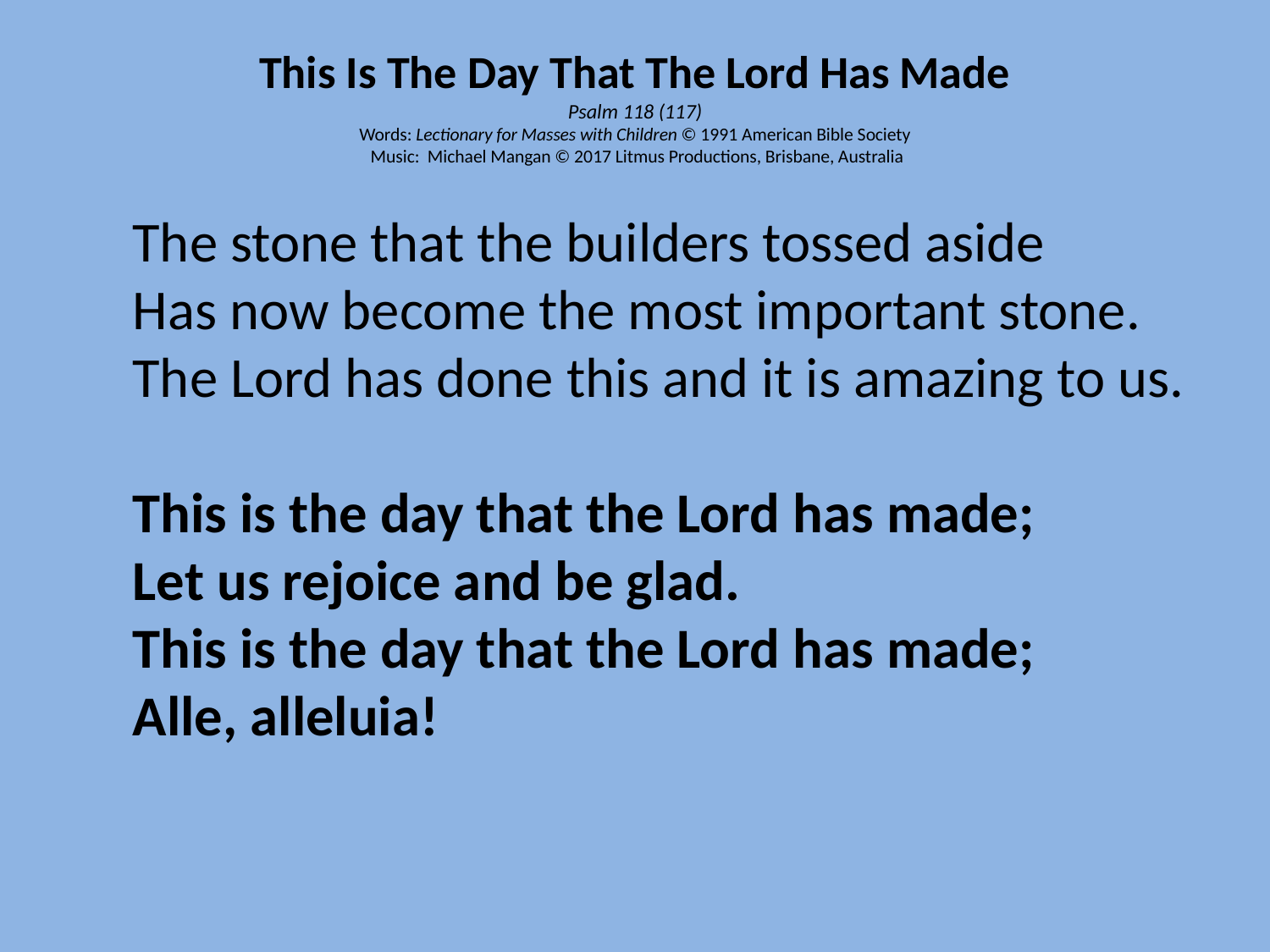

# This Is The Day That The Lord Has Made Psalm 118 (117) Words: Lectionary for Masses with Children © 1991 American Bible Society Music:  Michael Mangan © 2017 Litmus Productions, Brisbane, Australia
The stone that the builders tossed aside
Has now become the most important stone.
The Lord has done this and it is amazing to us.

This is the day that the Lord has made;
Let us rejoice and be glad.
This is the day that the Lord has made;
Alle, alleluia!